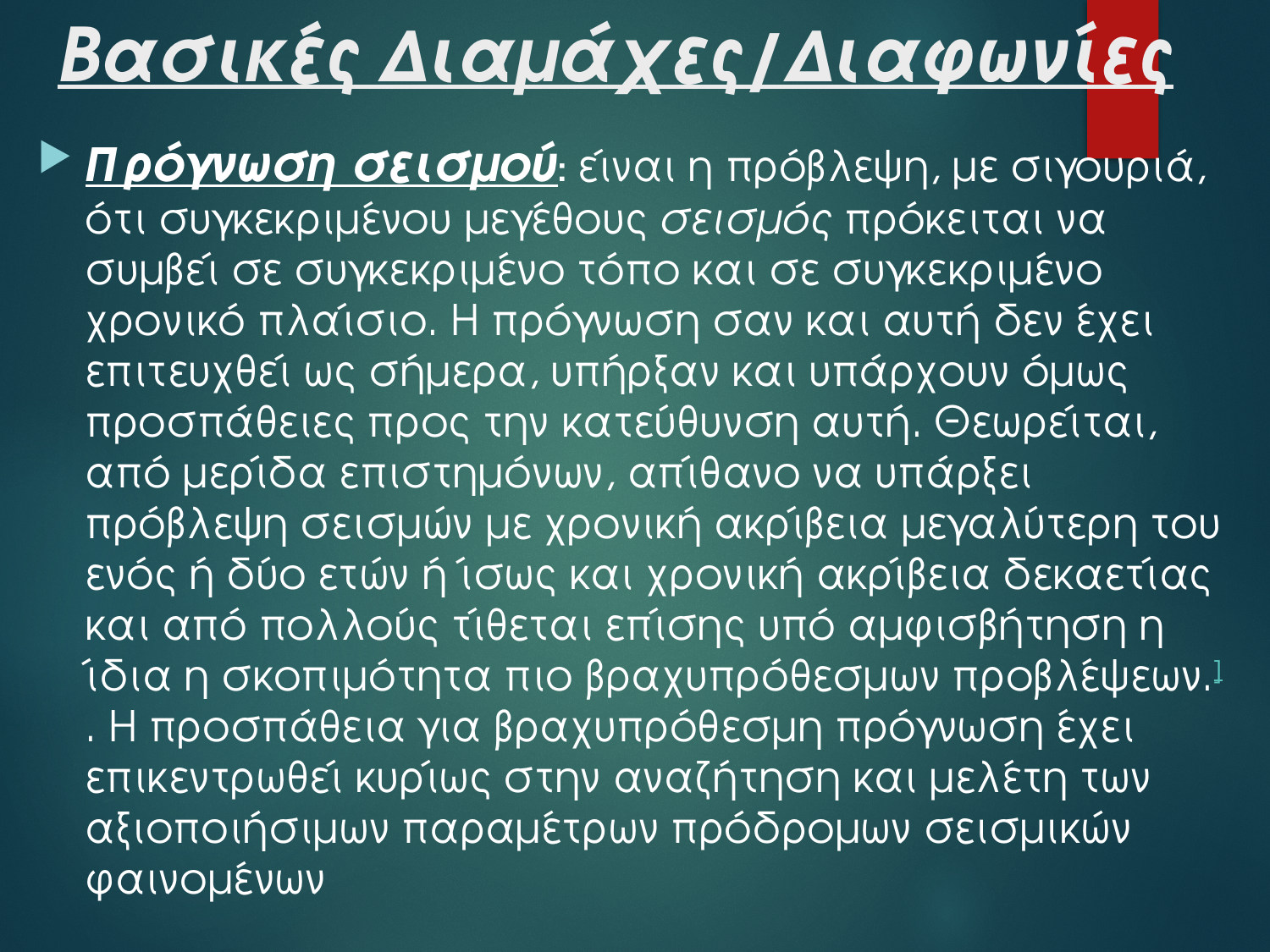

# Βασικές Διαμάχες/Διαφωνίες
Πρόγνωση σεισμού: είναι η πρόβλεψη, με σιγουριά, ότι συγκεκριμένου μεγέθους σεισμός πρόκειται να συμβεί σε συγκεκριμένο τόπο και σε συγκεκριμένο χρονικό πλαίσιο. Η πρόγνωση σαν και αυτή δεν έχει επιτευχθεί ως σήμερα, υπήρξαν και υπάρχουν όμως προσπάθειες προς την κατεύθυνση αυτή. Θεωρείται, από μερίδα επιστημόνων, απίθανο να υπάρξει πρόβλεψη σεισμών με χρονική ακρίβεια μεγαλύτερη του ενός ή δύο ετών ή ίσως και χρονική ακρίβεια δεκαετίας και από πολλούς τίθεται επίσης υπό αμφισβήτηση η ίδια η σκοπιμότητα πιο βραχυπρόθεσμων προβλέψεων.]. H προσπάθεια για βραχυπρόθεσμη πρόγνωση έχει επικεντρωθεί κυρίως στην αναζήτηση και μελέτη των αξιοποιήσιμων παραμέτρων πρόδρομων σεισμικών φαινομένων